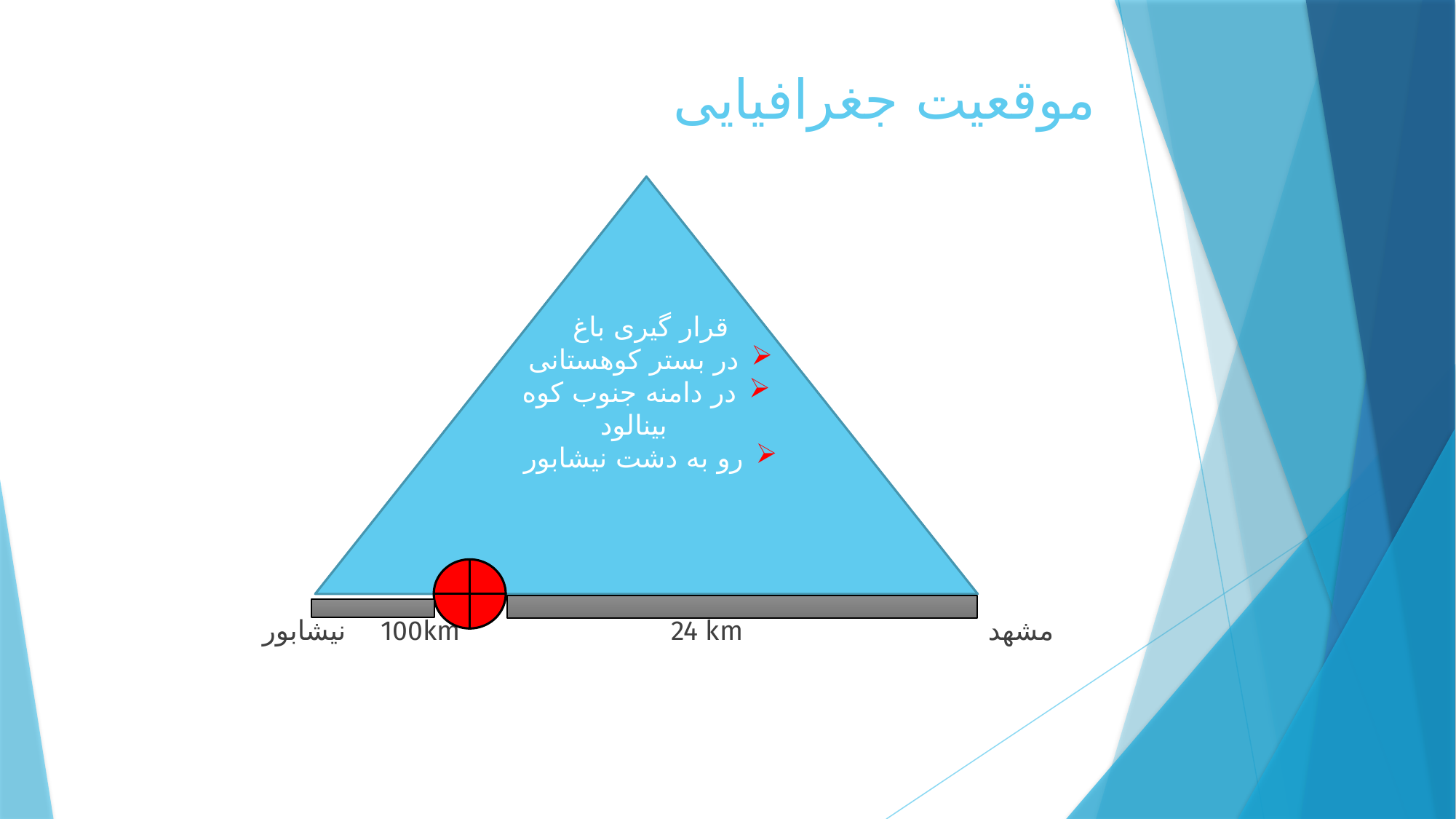

# موقعیت جغرافیایی

            مشهد                            100km                             24 km    نیشابور
قرار گیری باغ
در بستر کوهستانی
در دامنه جنوب کوه بینالود
رو به دشت نیشابور